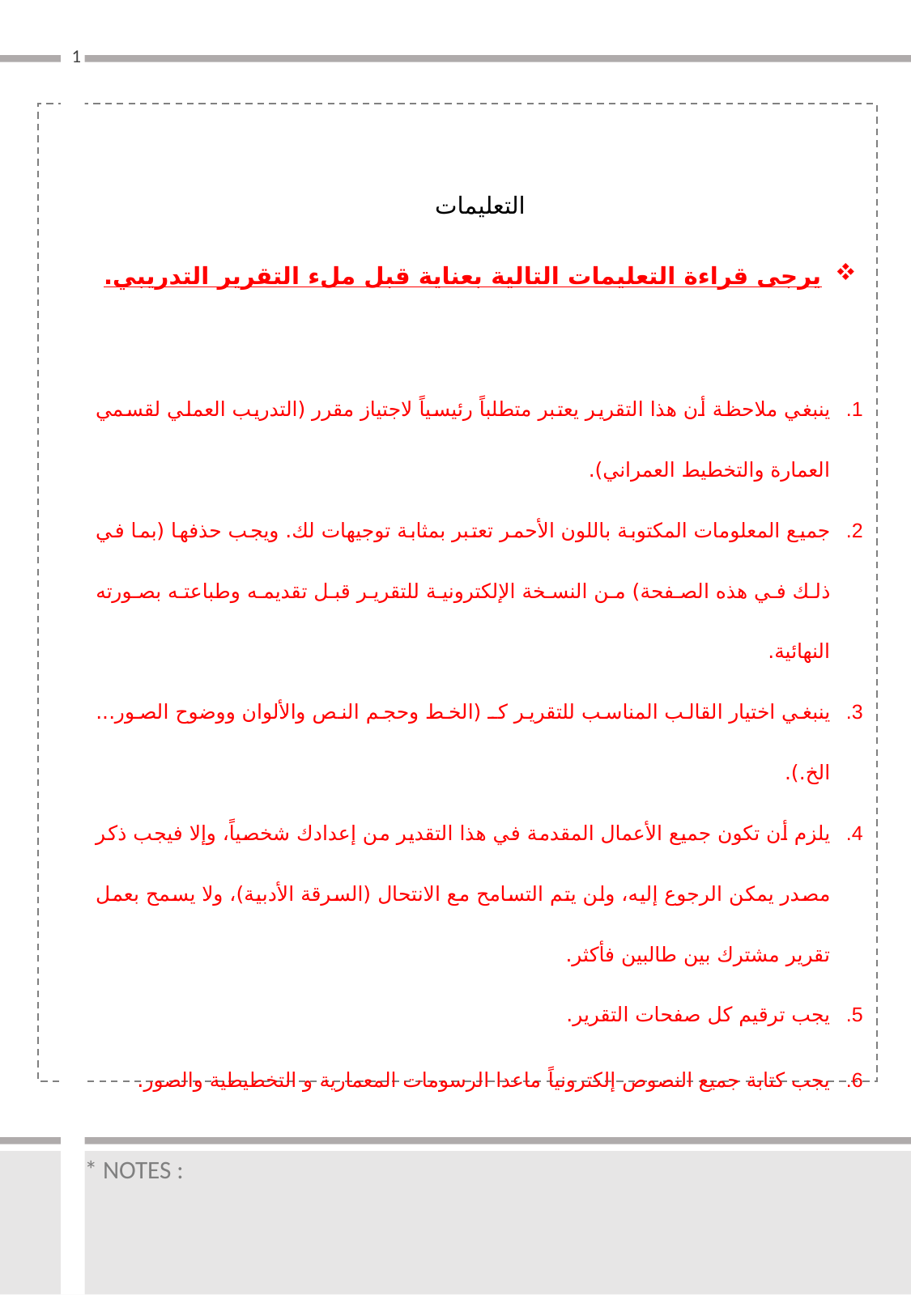

1

التعليمات
يرجى قراءة التعليمات التالية بعناية قبل ملء التقرير التدريبي.

ينبغي ملاحظة أن هذا التقرير يعتبر متطلباً رئيسياً لاجتياز مقرر (التدريب العملي لقسمي العمارة والتخطيط العمراني).
جميع المعلومات المكتوبة باللون الأحمر تعتبر بمثابة توجيهات لك. ويجب حذفها (بما في ذلك في هذه الصفحة) من النسخة الإلكترونية للتقرير قبل تقديمه وطباعته بصورته النهائية.
ينبغي اختيار القالب المناسب للتقرير كـ (الخط وحجم النص والألوان ووضوح الصور... الخ.).
يلزم أن تكون جميع الأعمال المقدمة في هذا التقدير من إعدادك شخصياً، وإلا فيجب ذكر مصدر يمكن الرجوع إليه، ولن يتم التسامح مع الانتحال (السرقة الأدبية)، ولا يسمح بعمل تقرير مشترك بين طالبين فأكثر.
يجب ترقيم كل صفحات التقرير.
يجب كتابة جميع النصوص إلكترونياً ماعدا الرسومات المعمارية و التخطيطية والصور.

* NOTES :